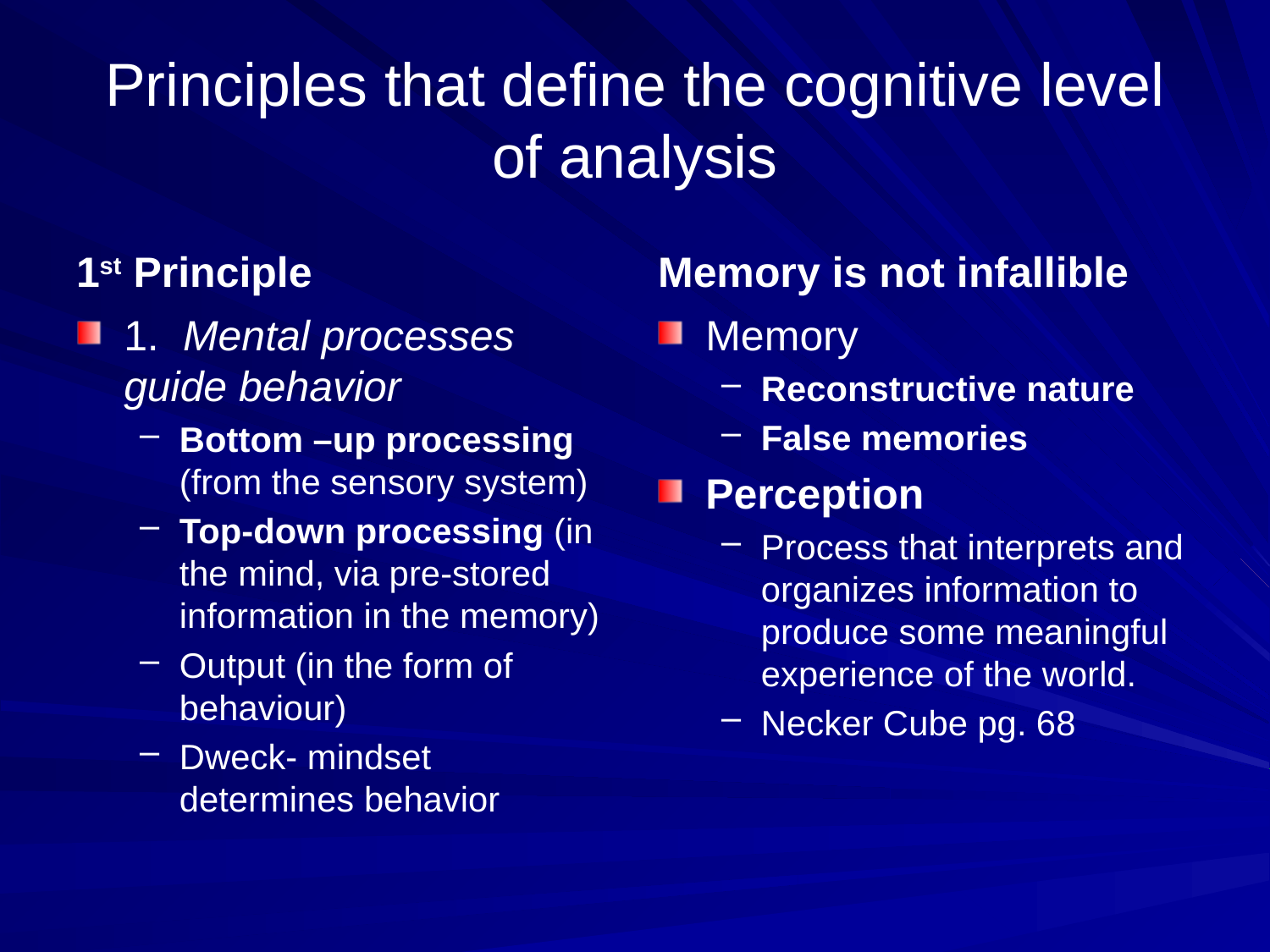

Principles that define the cognitive level of analysis
1st Principle
Memory is not infallible
1.  Mental processes guide behavior
Bottom –up processing (from the sensory system)
Top-down processing (in the mind, via pre-stored information in the memory)
Output (in the form of behaviour)
Dweck- mindset determines behavior

Memory
Reconstructive nature
False memories
Perception
Process that interprets and organizes information to produce some meaningful experience of the world.
Necker Cube pg. 68